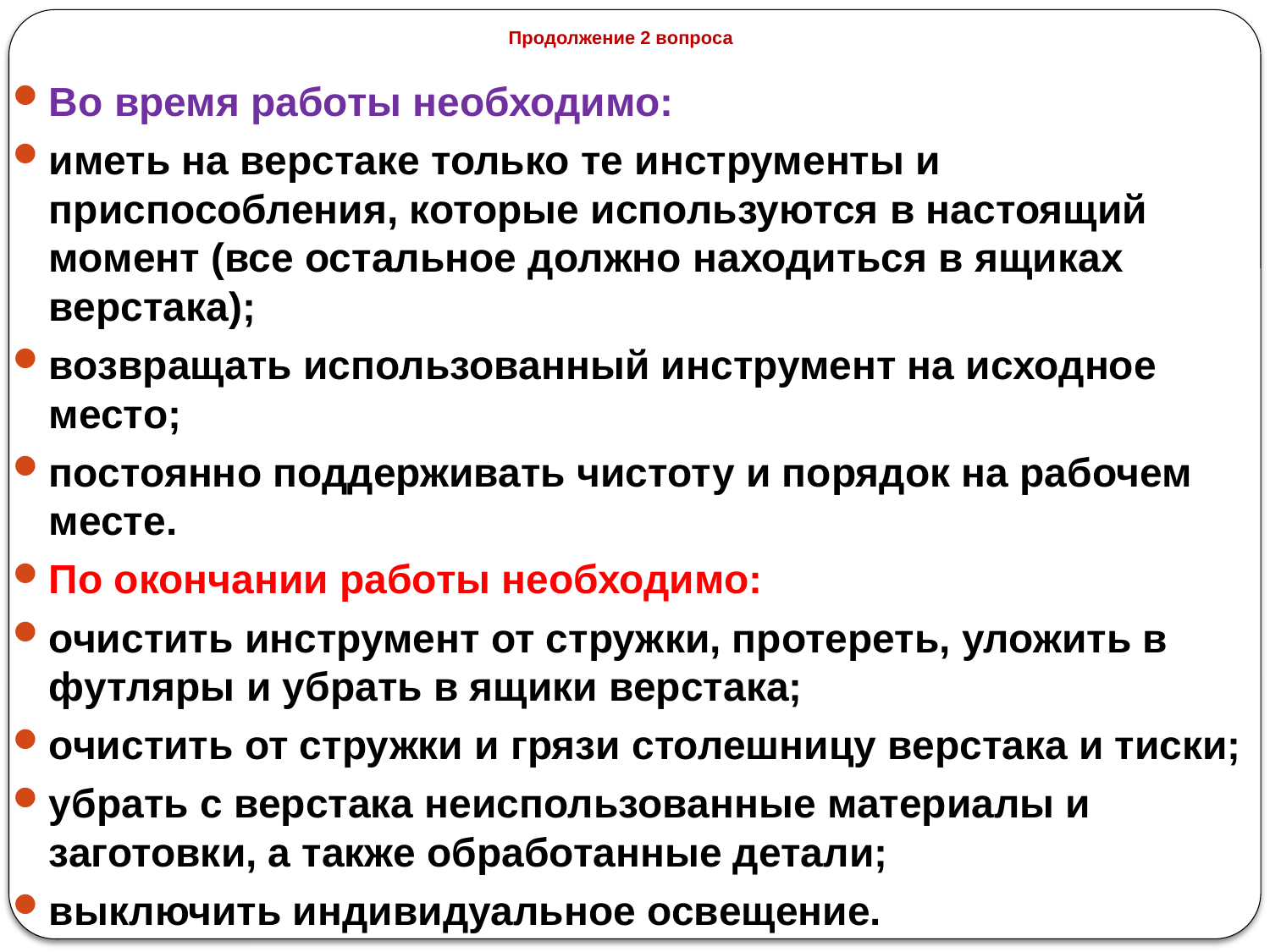

# Продолжение 2 вопроса
Во время работы необходимо:
иметь на верстаке только те инструменты и приспособления, которые используются в настоящий момент (все остальное должно находиться в ящиках верстака);
возвращать использованный инструмент на исходное место;
постоянно поддерживать чистоту и порядок на рабочем месте.
По окончании работы необходимо:
очистить инструмент от стружки, протереть, уложить в футляры и убрать в ящики верстака;
очистить от стружки и грязи столешницу верстака и тиски;
убрать с верстака неиспользованные материалы и заготовки, а также обработанные детали;
выключить индивидуальное освещение.